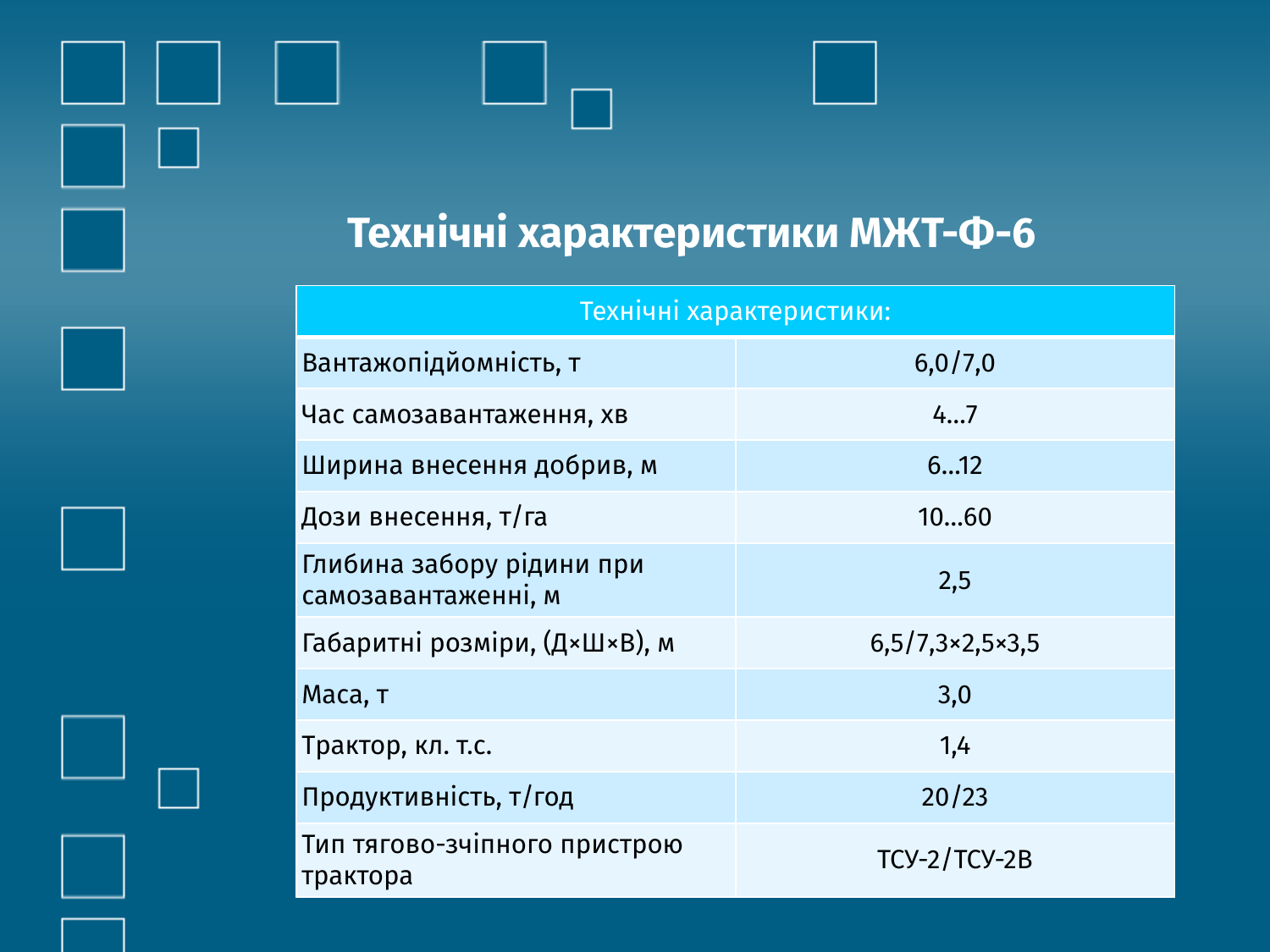

# Технічні характеристики МЖТ-Ф-6
| Технічні характеристики: |  |
| --- | --- |
| Вантажопідйомність, т | 6,0/7,0 |
| Час самозавантаження, хв | 4…7 |
| Ширина внесення добрив, м | 6…12 |
| Дози внесення, т/га | 10…60 |
| Глибина забору рідини при самозавантаженні, м | 2,5 |
| Габаритні розміри, (Д×Ш×В), м | 6,5/7,3×2,5×3,5 |
| Маса, т | 3,0 |
| Трактор, кл. т.с. | 1,4 |
| Продуктивність, т/год | 20/23 |
| Тип тягово-зчіпного пристрою трактора | ТСУ-2/ТСУ-2В |